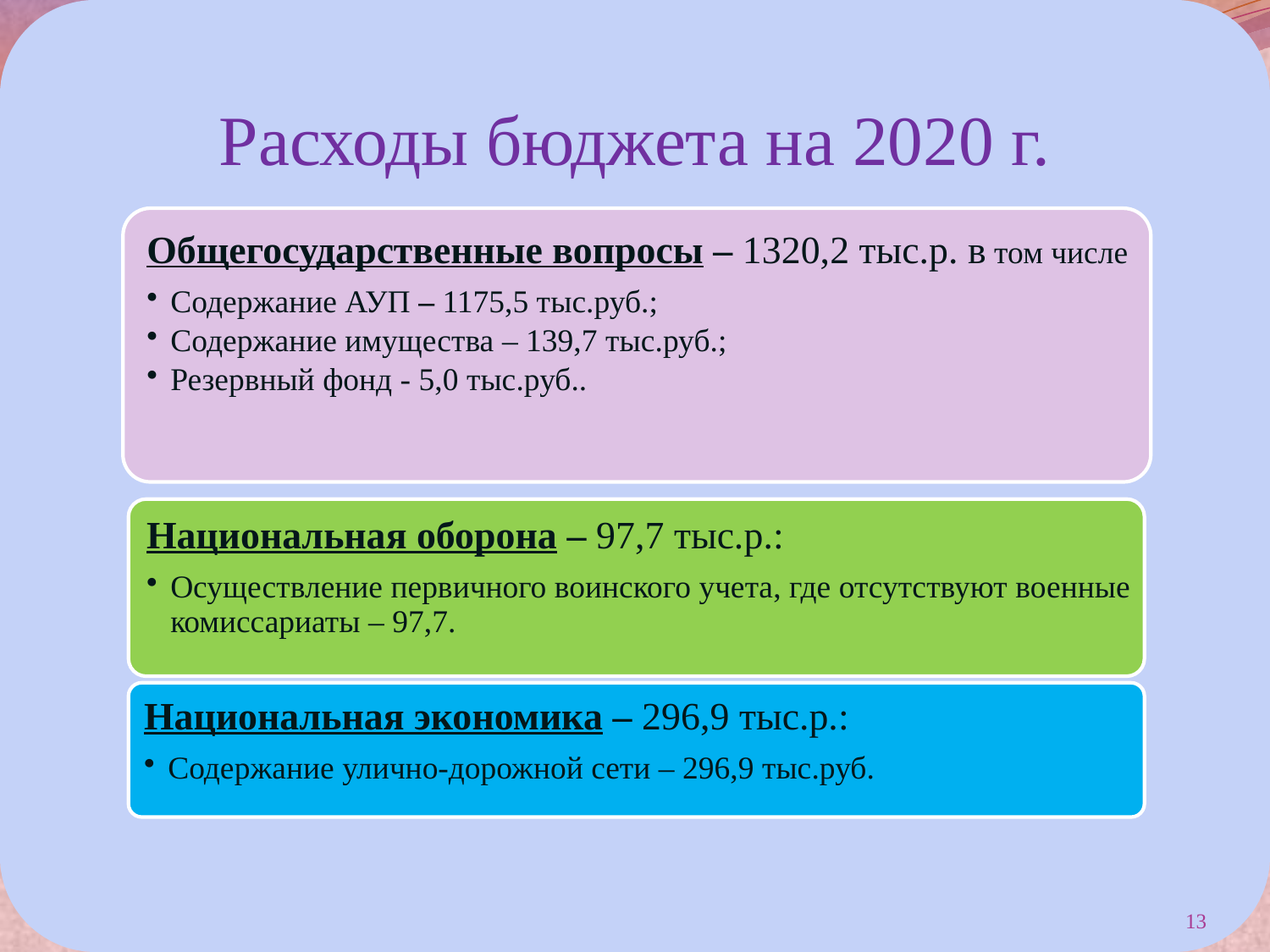

Расходы бюджета на 2020 г.
Общегосударственные вопросы – 1320,2 тыс.р. в том числе
Содержание АУП – 1175,5 тыс.руб.;
Содержание имущества – 139,7 тыс.руб.;
Резервный фонд - 5,0 тыс.руб..
Национальная оборона – 97,7 тыс.р.:
Осуществление первичного воинского учета, где отсутствуют военные комиссариаты – 97,7.
Национальная экономика – 296,9 тыс.р.:
Содержание улично-дорожной сети – 296,9 тыс.руб.
13